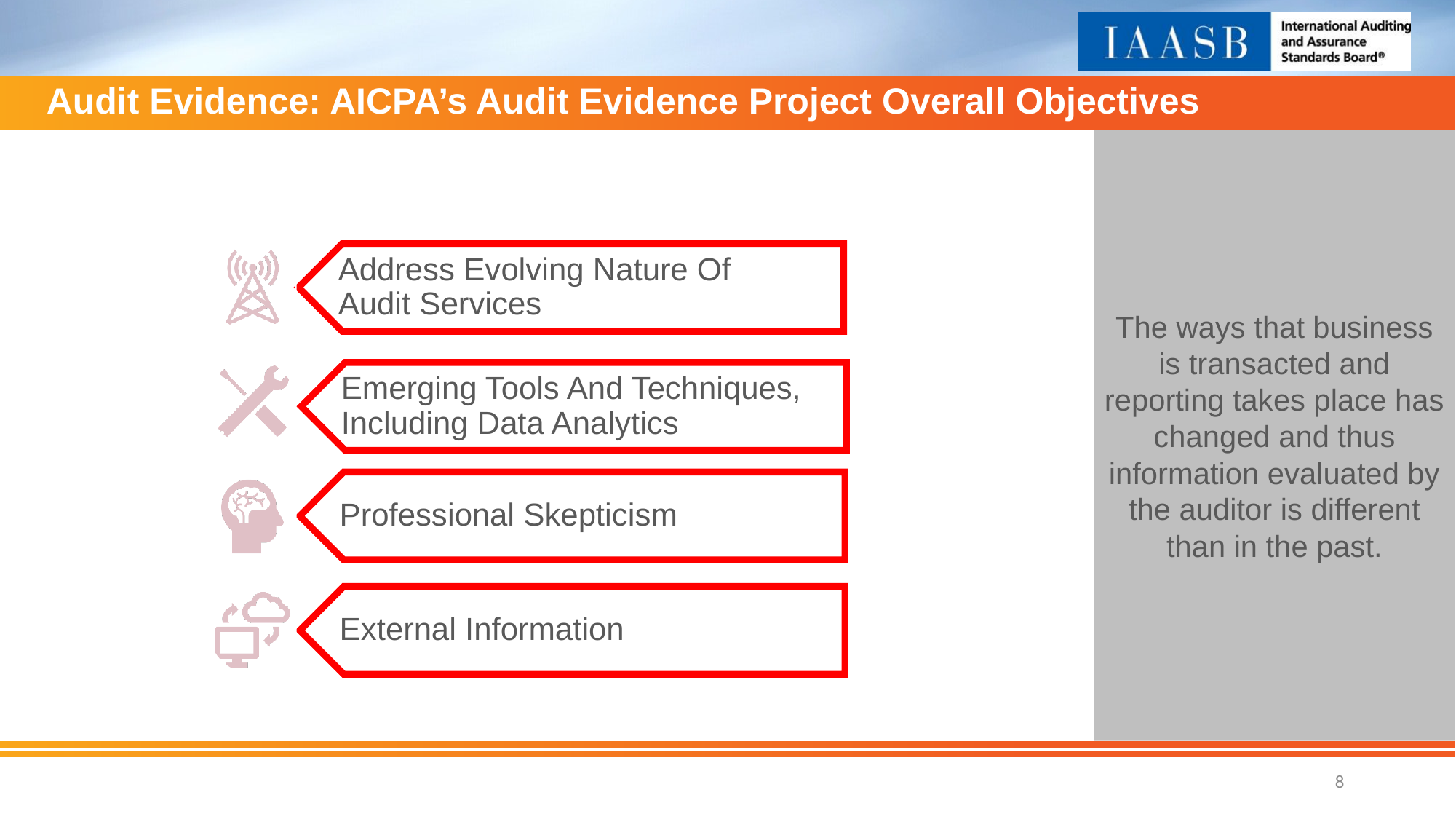

Audit Evidence: AICPA’s Audit Evidence Project Overall Objectives
The ways that business is transacted and reporting takes place has changed and thus information evaluated by the auditor is different than in the past.
Address Evolving Nature Of Audit Services
Emerging Tools And Techniques, Including Data Analytics
Professional Skepticism
External Information Sources
8